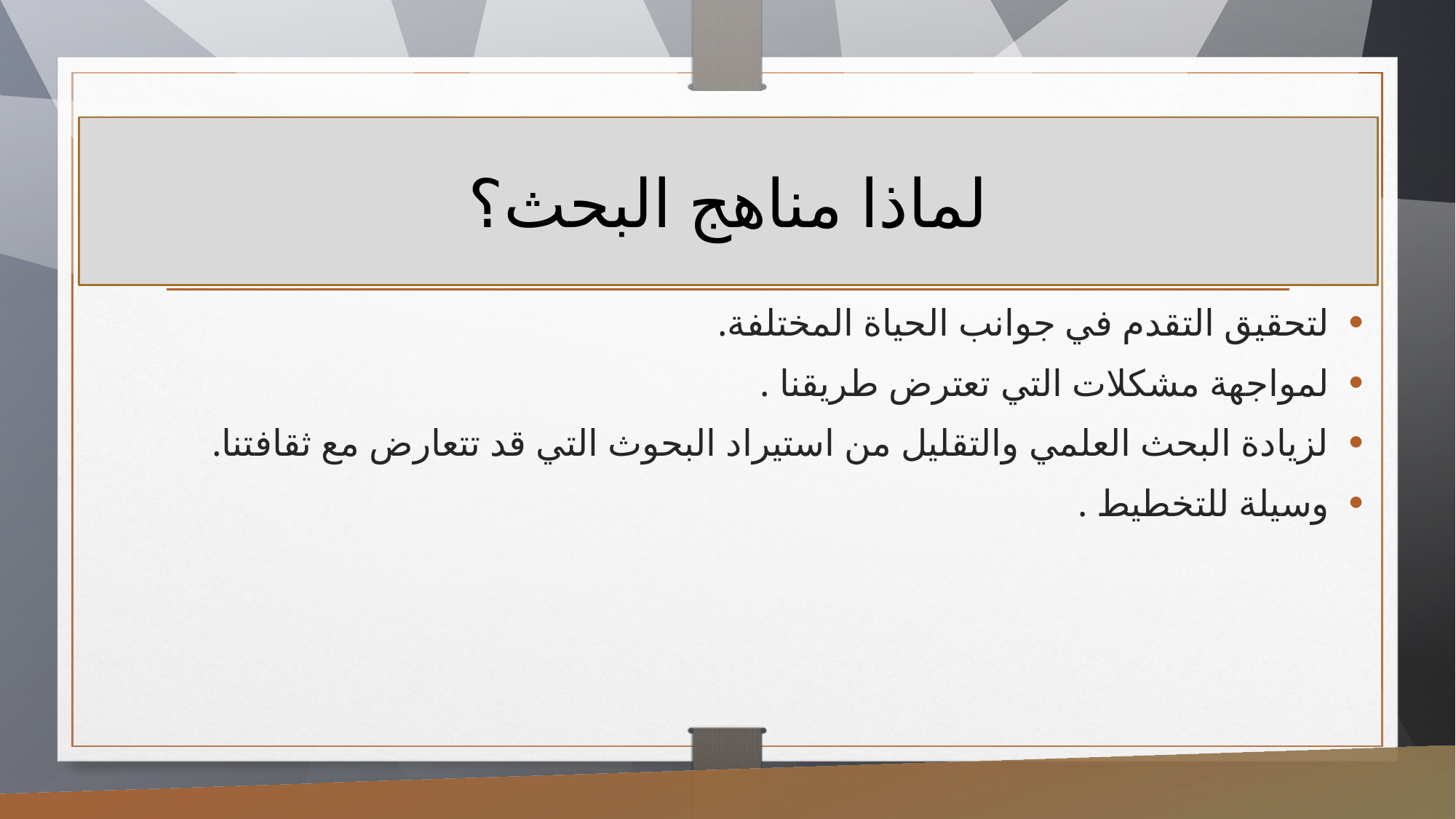

# لماذا مناهج البحث؟
لتحقيق التقدم في جوانب الحياة المختلفة.
لمواجهة مشكلات التي تعترض طريقنا .
لزيادة البحث العلمي والتقليل من استيراد البحوث التي قد تتعارض مع ثقافتنا.
وسيلة للتخطيط .